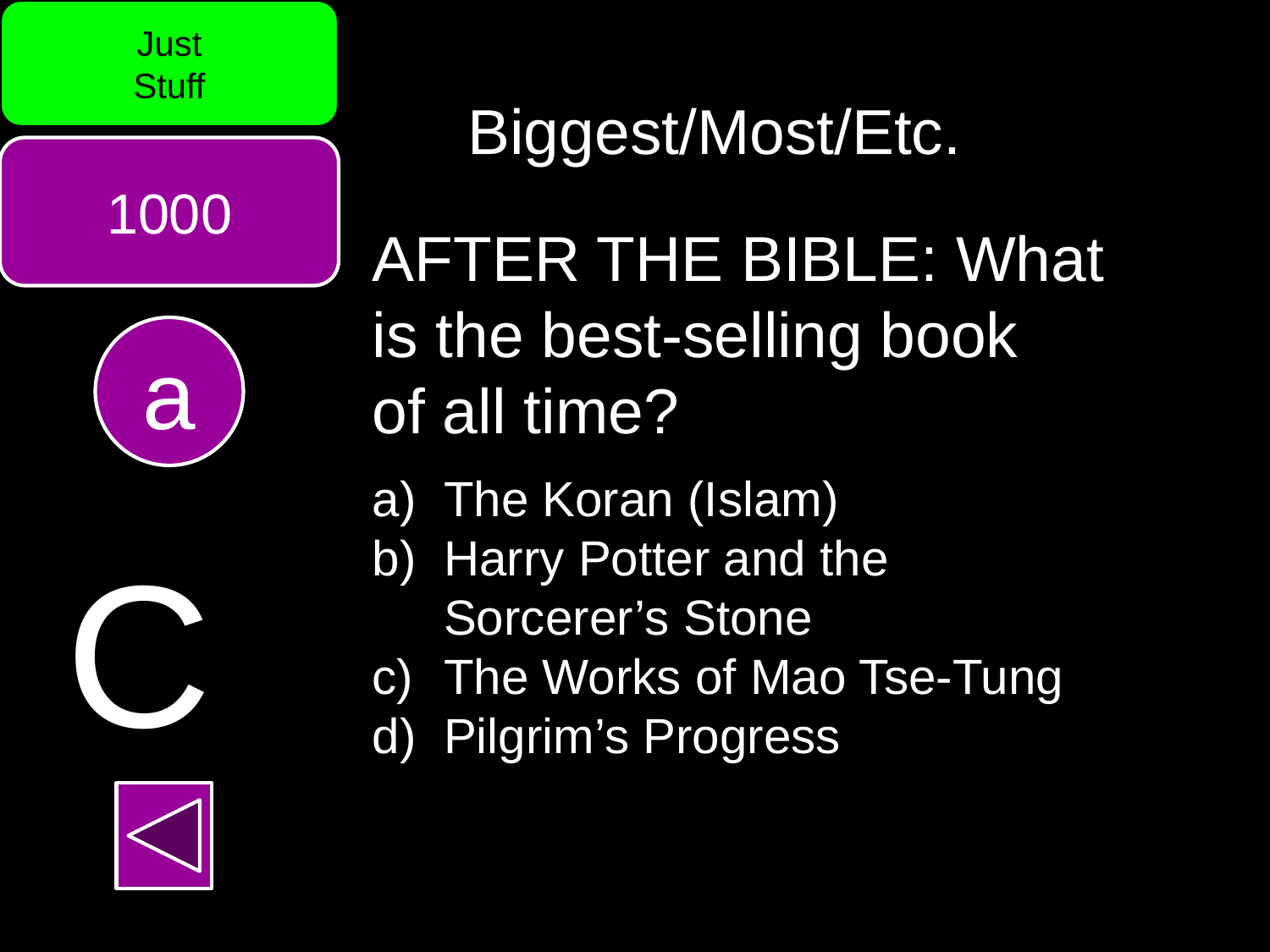

Just
Stuff
Biggest/Most/Etc.
1000
AFTER THE BIBLE: What
is the best-selling book
of all time?

The Koran (Islam)
Harry Potter and the
Sorcerer’s Stone
The Works of Mao Tse-Tung
Pilgrim’s Progress
a
C